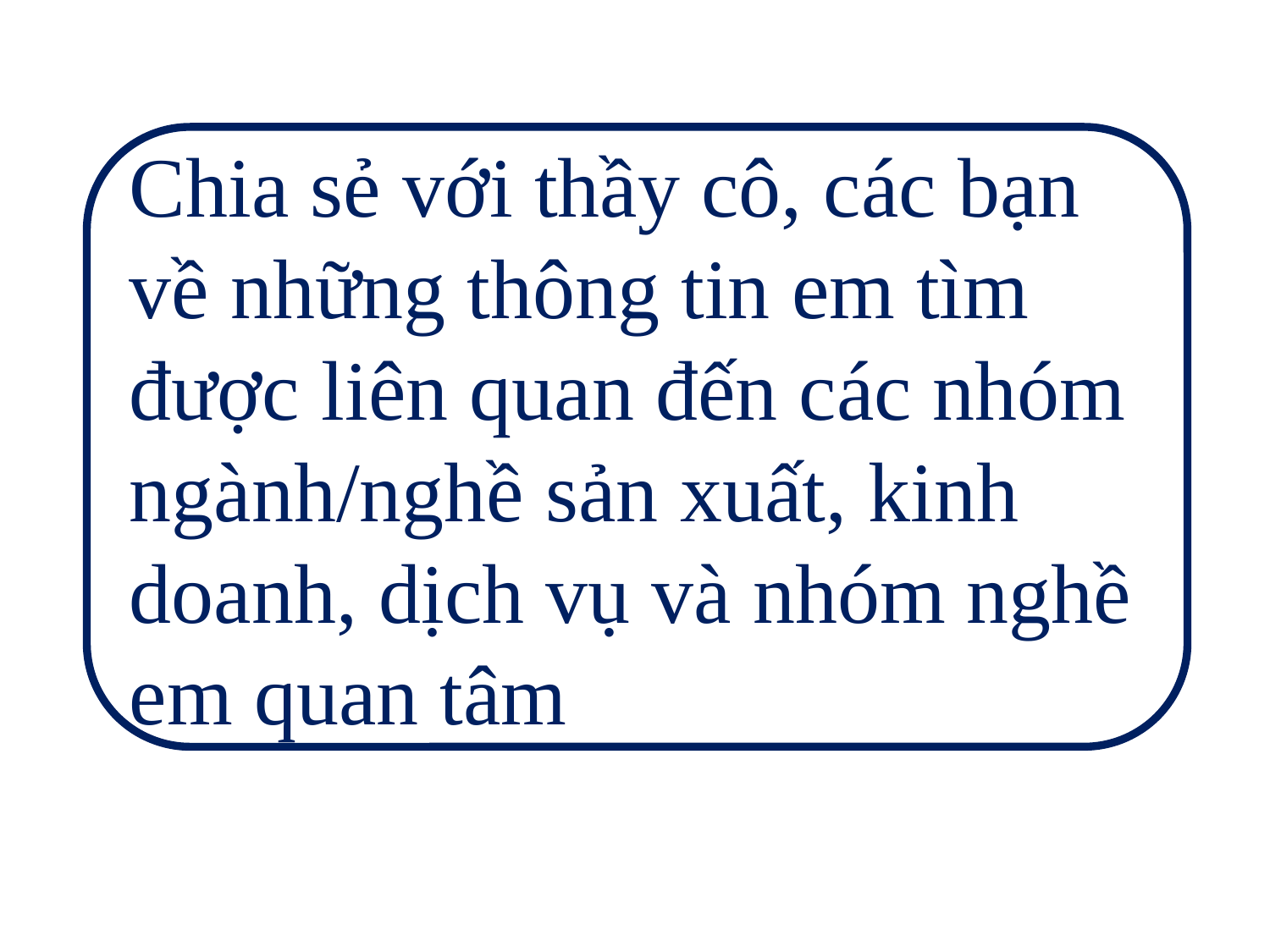

Chia sẻ với thầy cô, các bạn về những thông tin em tìm được liên quan đến các nhóm ngành/nghề sản xuất, kinh doanh, dịch vụ và nhóm nghề em quan tâm